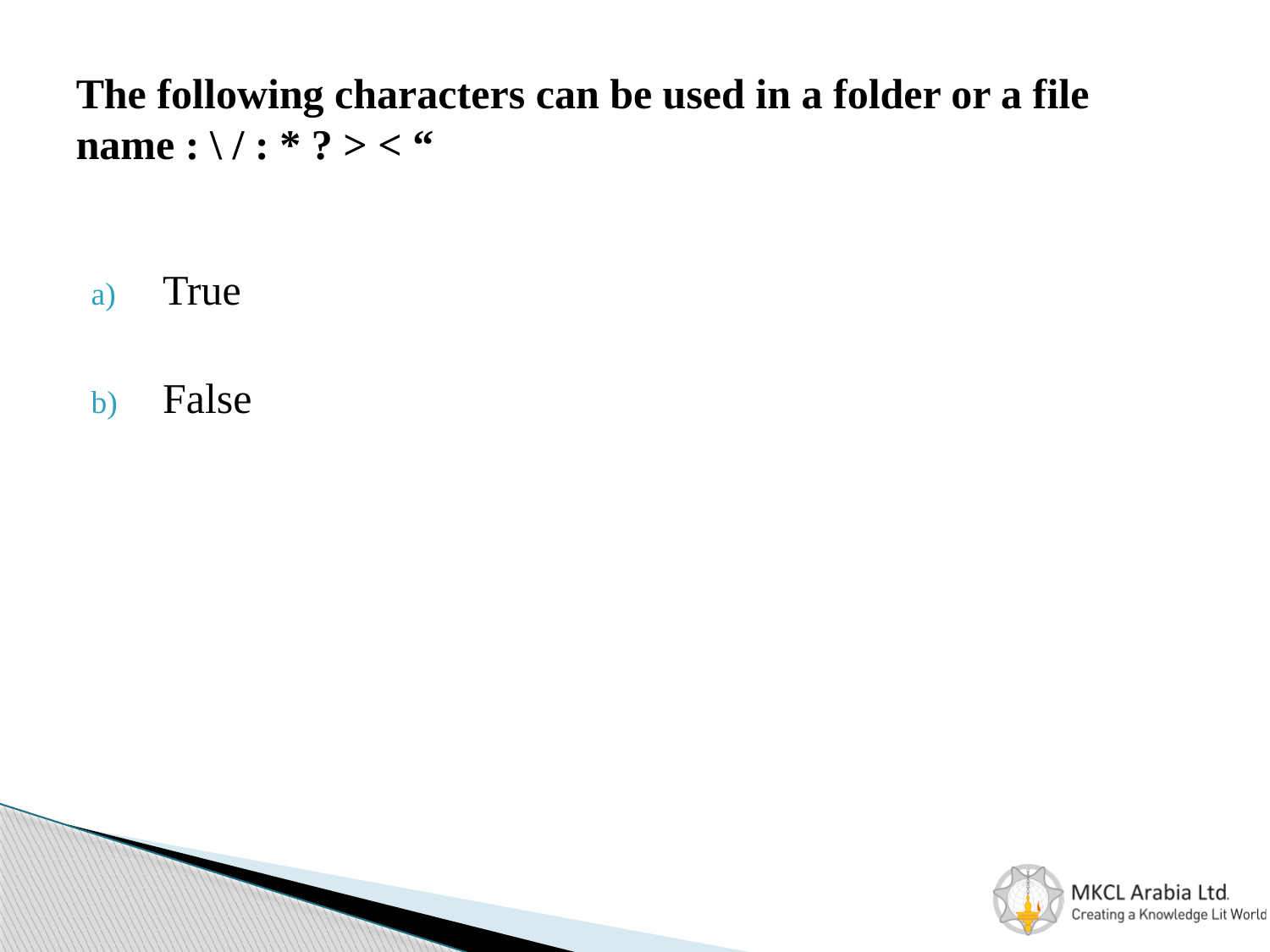

# The following characters can be used in a folder or a file name : \ / : * ? > < “
True
False